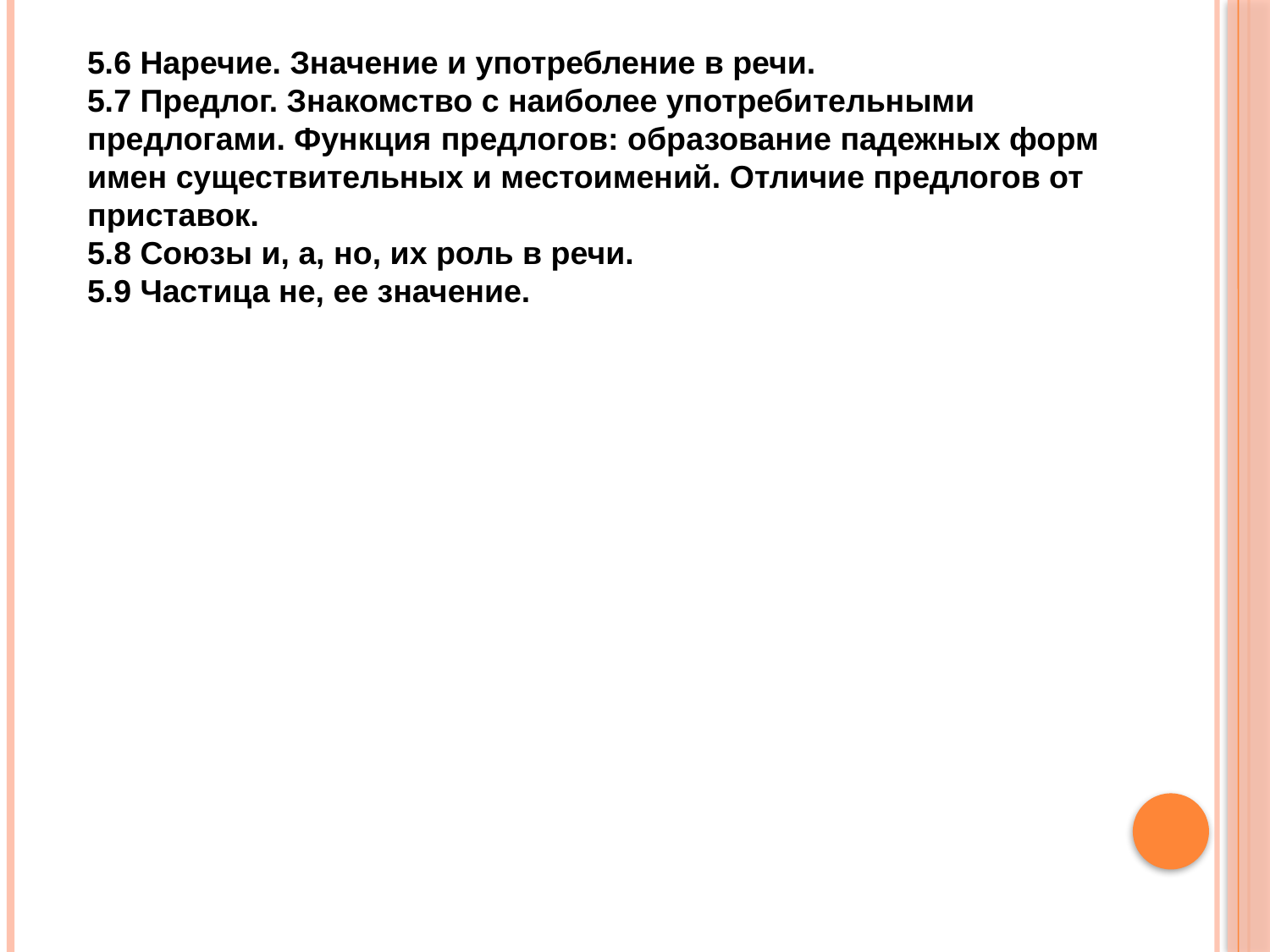

5.6 Наречие. Значение и употребление в речи.
5.7 Предлог. Знакомство с наиболее употребительными предлогами. Функция предлогов: образование падежных форм имен существительных и местоимений. Отличие предлогов от приставок.
5.8 Союзы и, а, но, их роль в речи.
5.9 Частица не, ее значение.